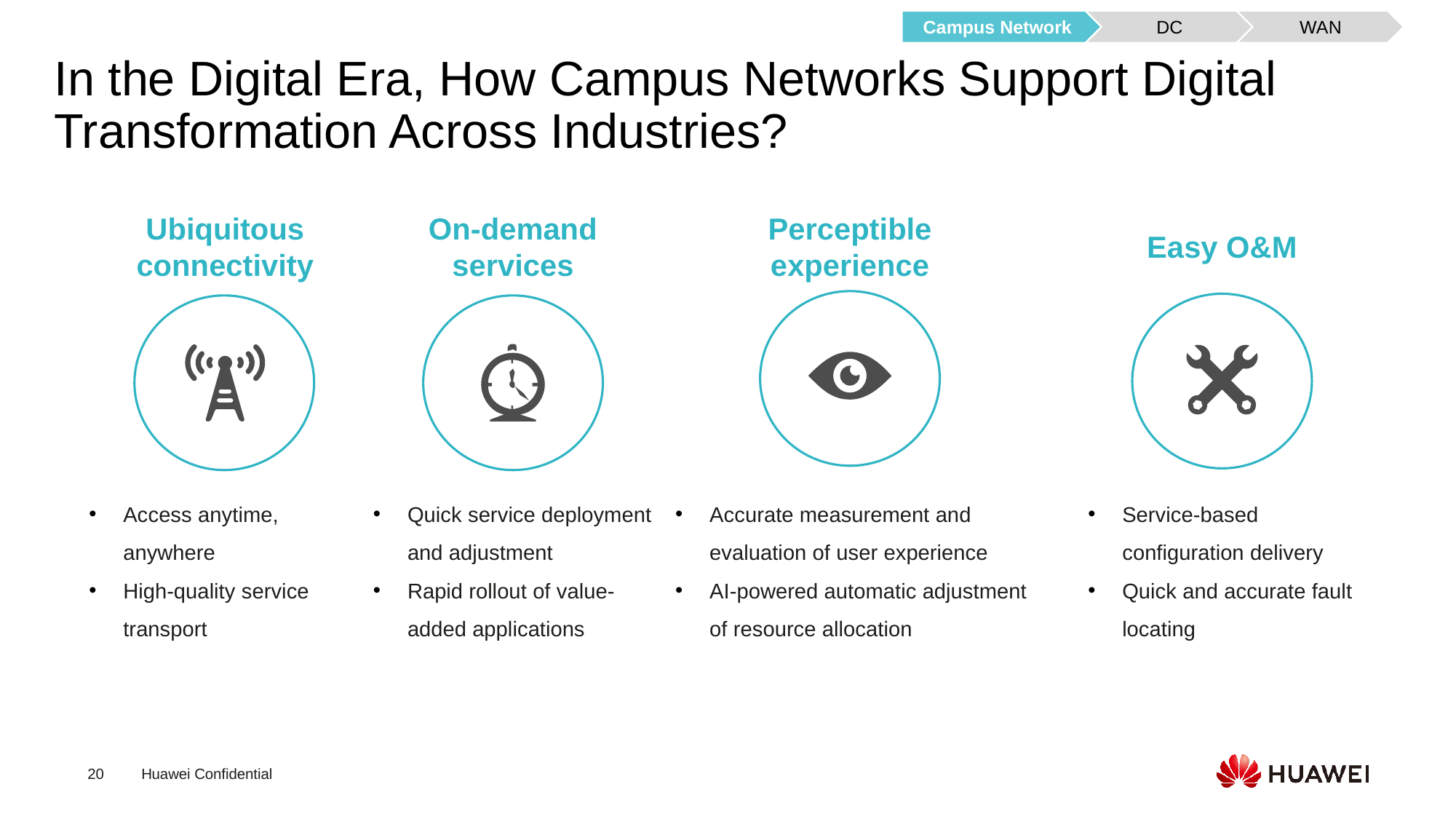

Campus Network
DC
WAN
# In the Digital Era, How Campus Networks Support Digital Transformation Across Industries?
Ubiquitous connectivity
On-demand services
Perceptible experience
Easy O&M

Access anytime, anywhere
High-quality service transport
Quick service deployment and adjustment
Rapid rollout of value-added applications
Accurate measurement and evaluation of user experience
AI-powered automatic adjustment of resource allocation
Service-based configuration delivery
Quick and accurate fault locating